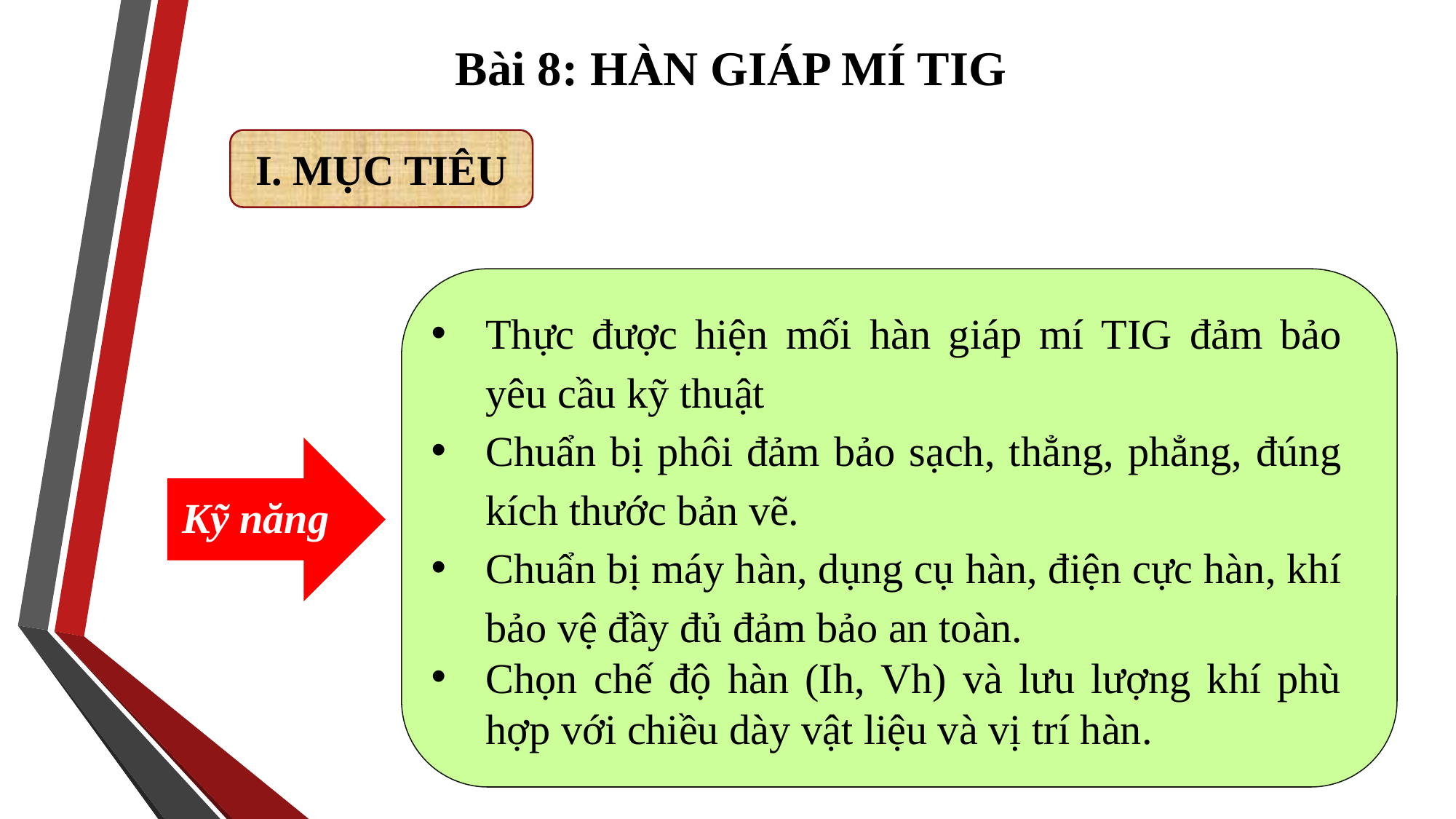

Bài 8: HÀN GIÁP MÍ TIG
I. MỤC TIÊU
Thực được hiện mối hàn giáp mí TIG đảm bảo yêu cầu kỹ thuật
Chuẩn bị phôi đảm bảo sạch, thẳng, phẳng, đúng kích thước bản vẽ.
Chuẩn bị máy hàn, dụng cụ hàn, điện cực hàn, khí bảo vệ đầy đủ đảm bảo an toàn.
Chọn chế độ hàn (Ih, Vh) và lưu lượng khí phù hợp với chiều dày vật liệu và vị trí hàn.

Kỹ năng